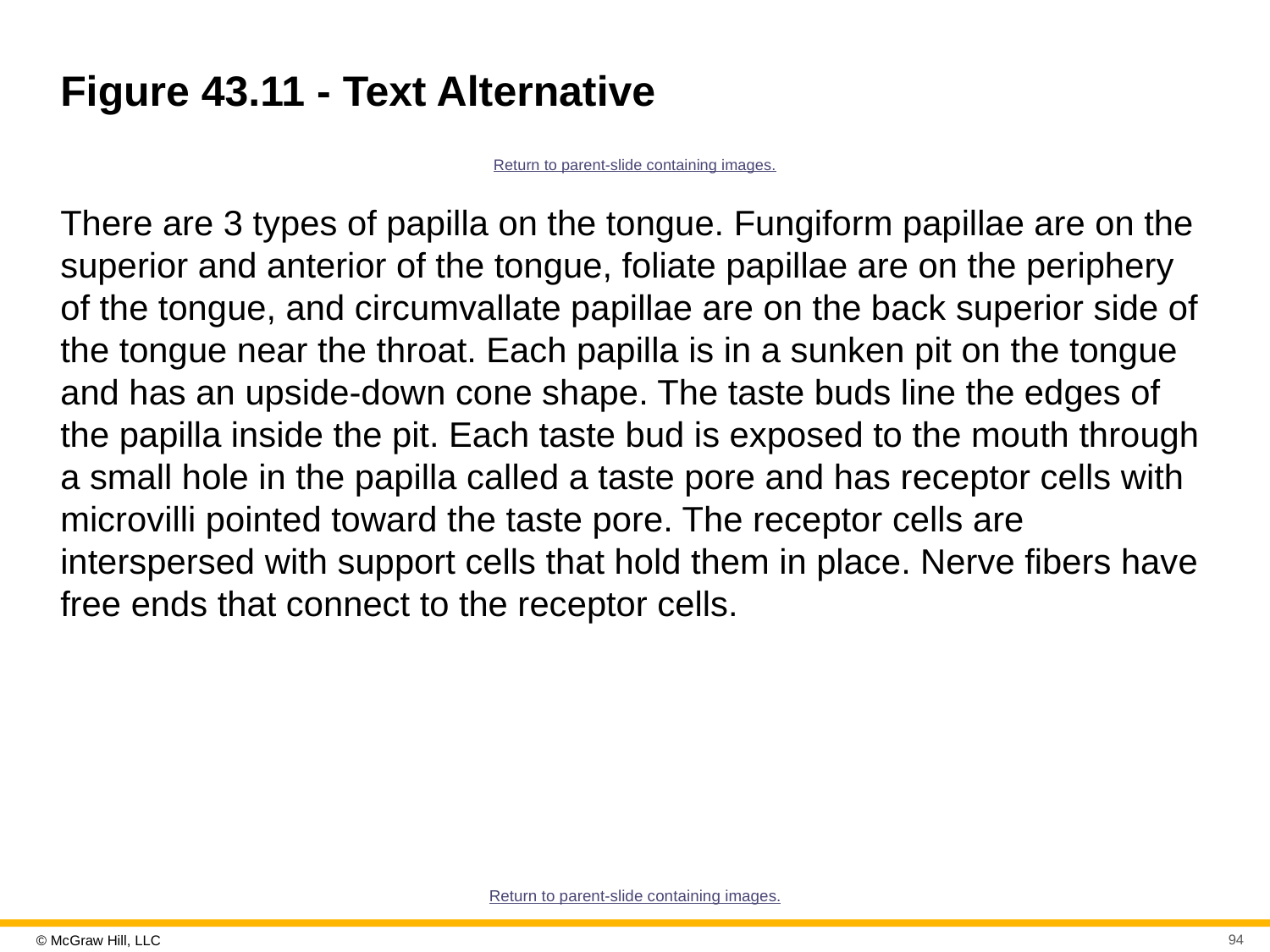

# Figure 43.11 - Text Alternative
Return to parent-slide containing images.
There are 3 types of papilla on the tongue. Fungiform papillae are on the superior and anterior of the tongue, foliate papillae are on the periphery of the tongue, and circumvallate papillae are on the back superior side of the tongue near the throat. Each papilla is in a sunken pit on the tongue and has an upside-down cone shape. The taste buds line the edges of the papilla inside the pit. Each taste bud is exposed to the mouth through a small hole in the papilla called a taste pore and has receptor cells with microvilli pointed toward the taste pore. The receptor cells are interspersed with support cells that hold them in place. Nerve fibers have free ends that connect to the receptor cells.
Return to parent-slide containing images.
94